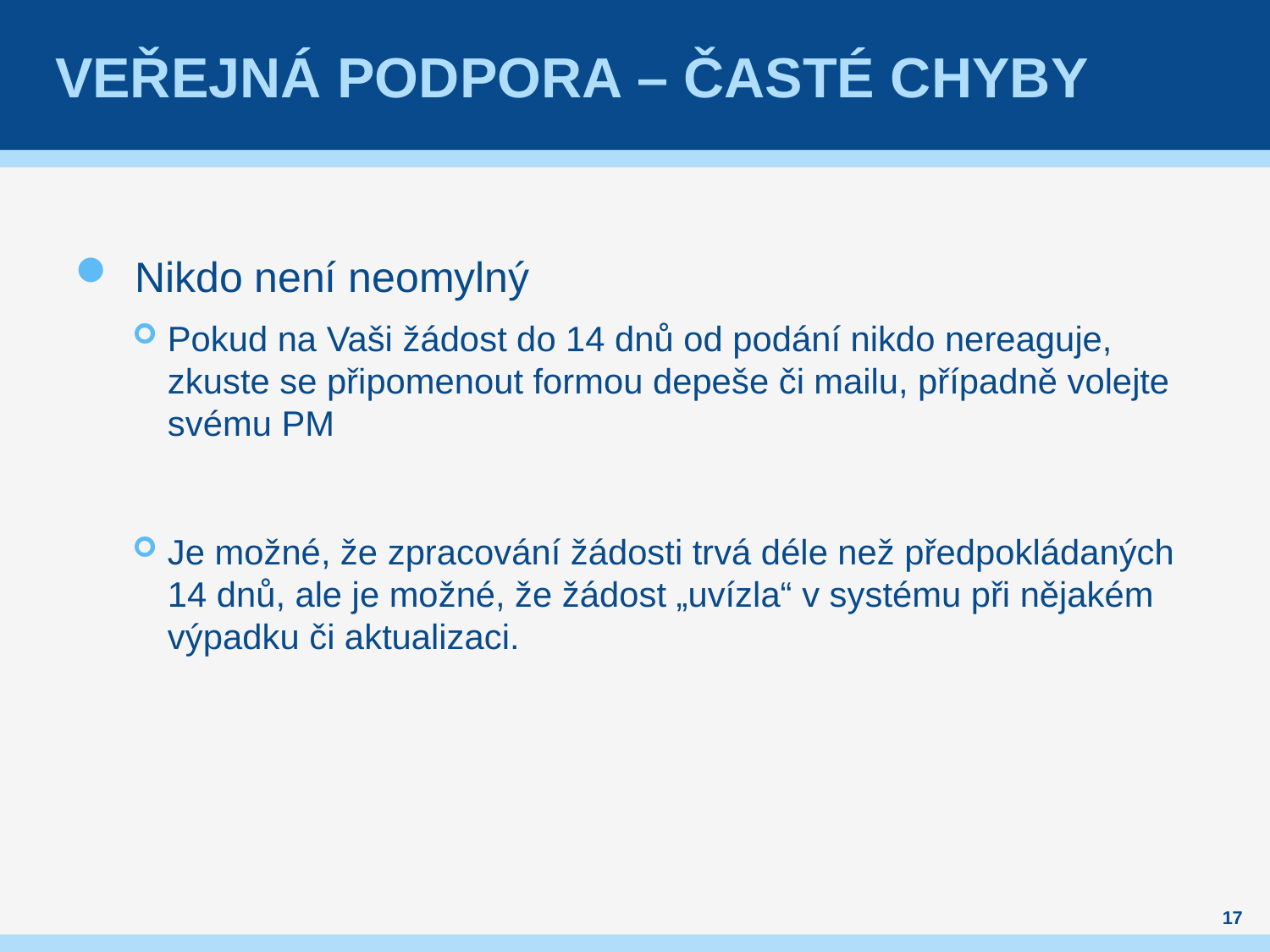

# VEŘEJNÁ PODPORA – Časté chyby
Nikdo není neomylný
Pokud na Vaši žádost do 14 dnů od podání nikdo nereaguje, zkuste se připomenout formou depeše či mailu, případně volejte svému PM

Je možné, že zpracování žádosti trvá déle než předpokládaných 14 dnů, ale je možné, že žádost „uvízla“ v systému při nějakém výpadku či aktualizaci.
17